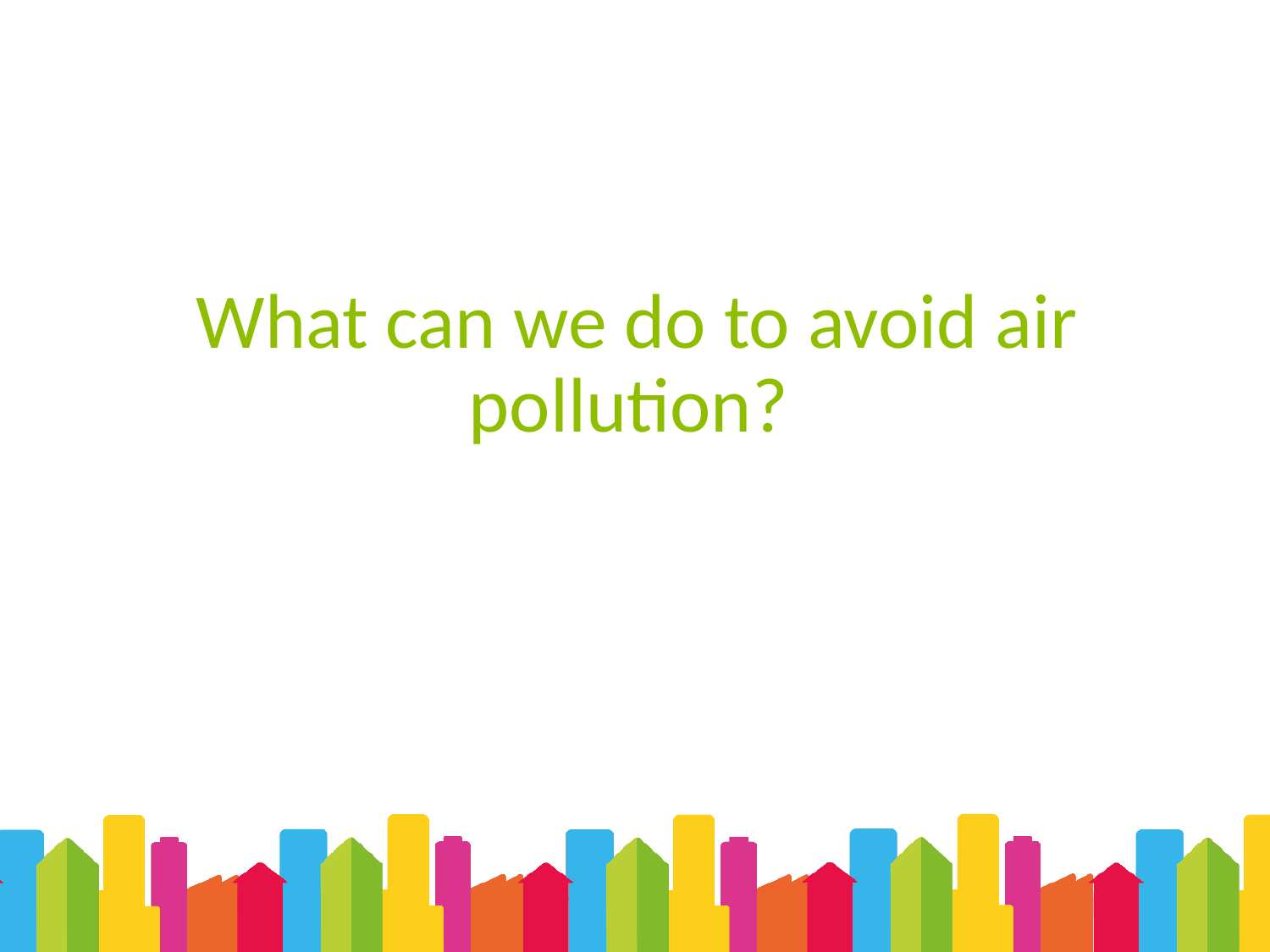

# What can we do to avoid air pollution?